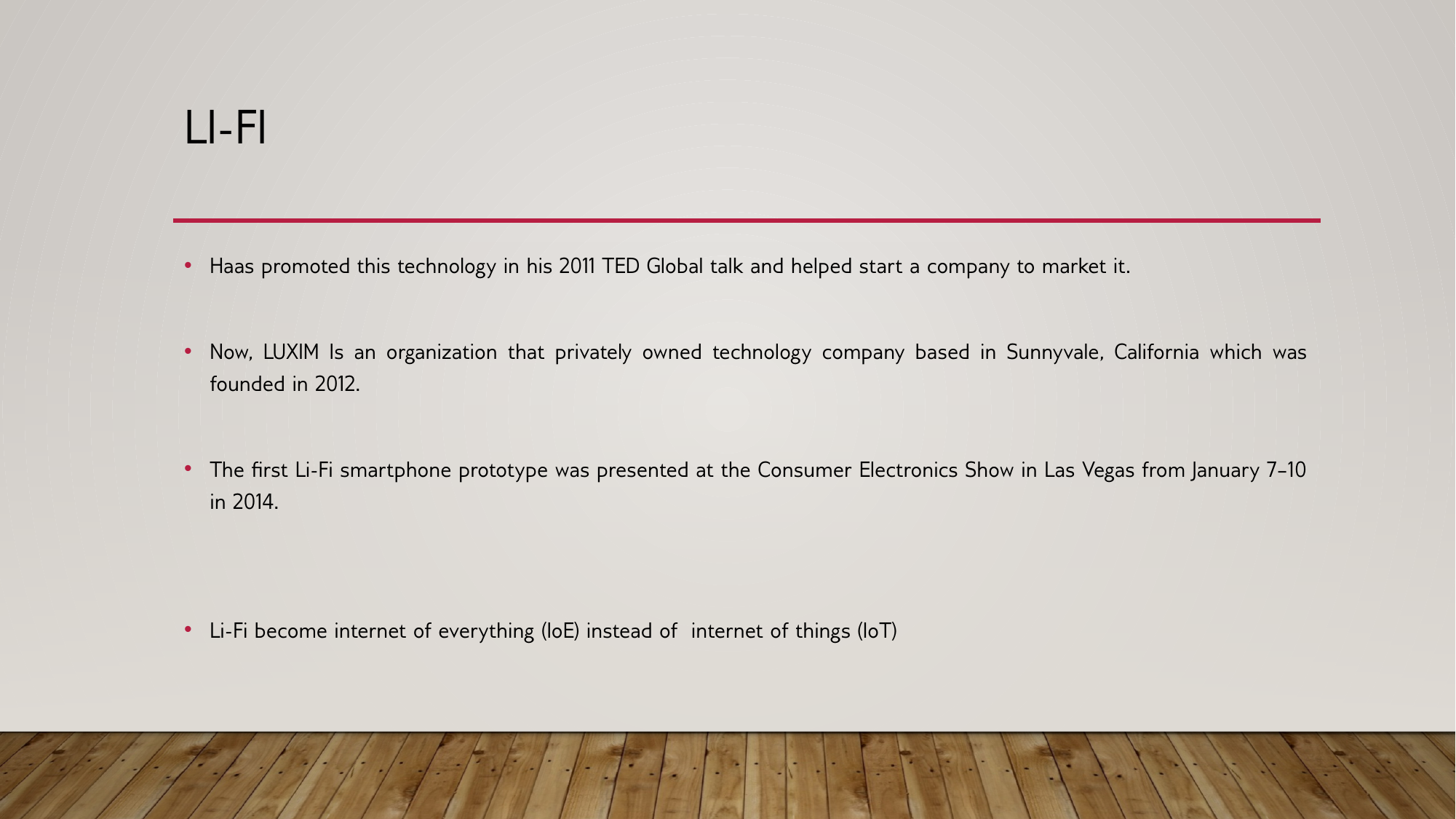

# Li-fi
Haas promoted this technology in his 2011 TED Global talk and helped start a company to market it.

Now, LUXIM Is an organization that privately owned technology company based in Sunnyvale, California which was founded in 2012.

The first Li-Fi smartphone prototype was presented at the Consumer Electronics Show in Las Vegas from January 7–10 in 2014.

Li-Fi become internet of everything (IoE) instead of  internet of things (IoT)